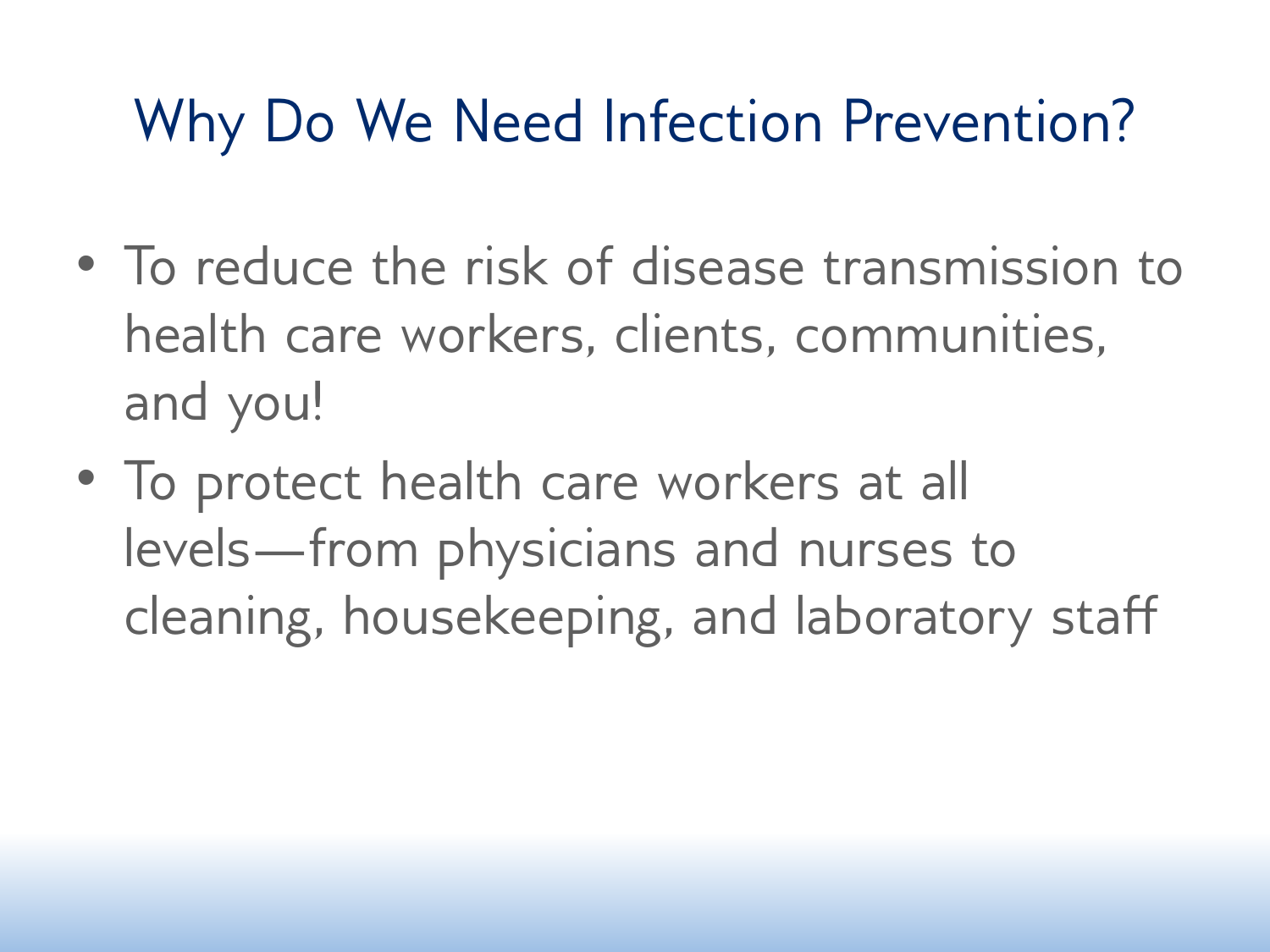

# Why Do We Need Infection Prevention?
To reduce the risk of disease transmission to health care workers, clients, communities, and you!
To protect health care workers at all
levels—from physicians and nurses to
cleaning, housekeeping, and laboratory staff